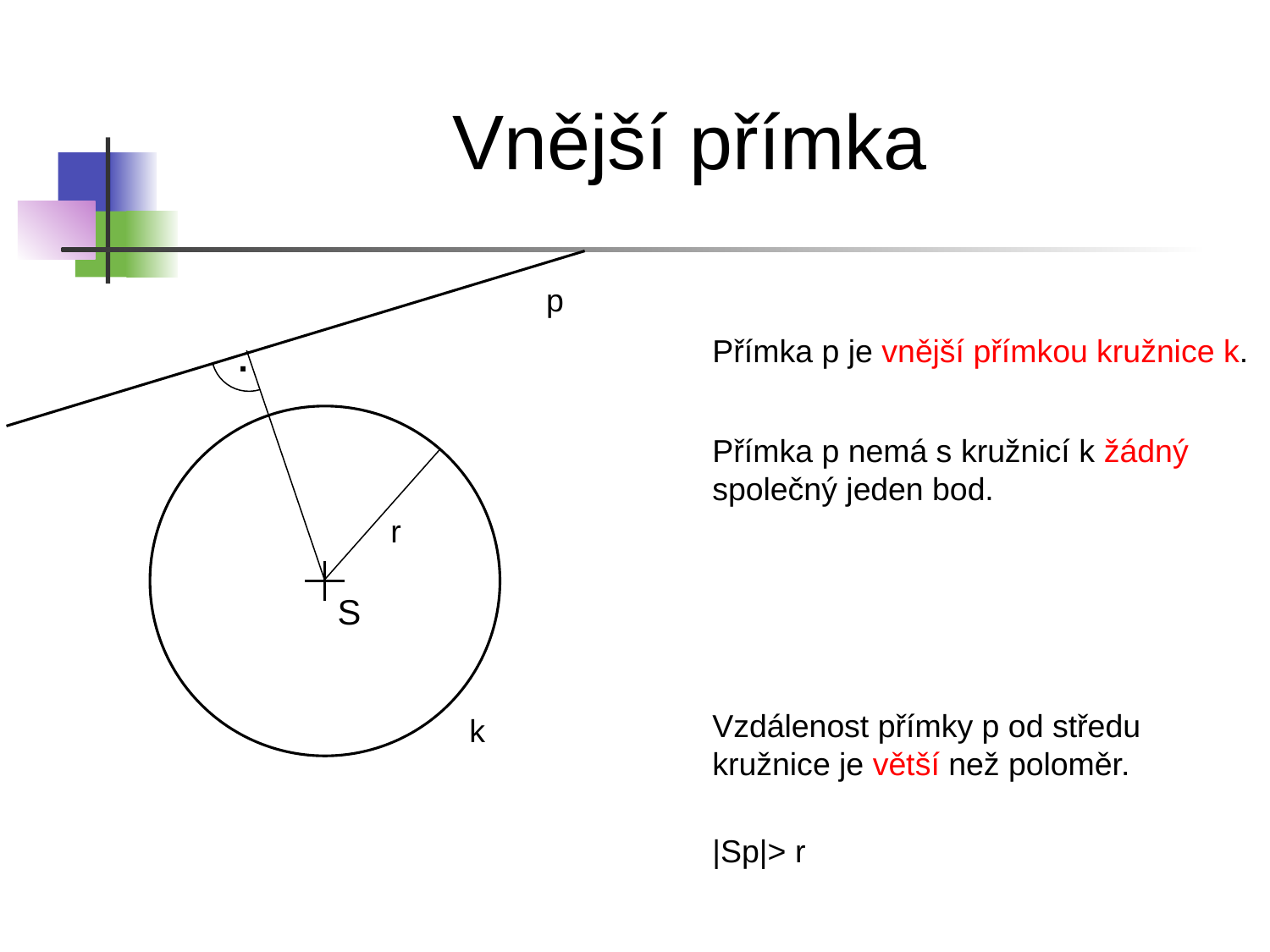

Vnější přímka
p

Přímka p je vnější přímkou kružnice k.
.

Přímka p nemá s kružnicí k žádný společný jeden bod.
r
S
Vzdálenost přímky p od středu kružnice je větší než poloměr.
k
|Sp|> r